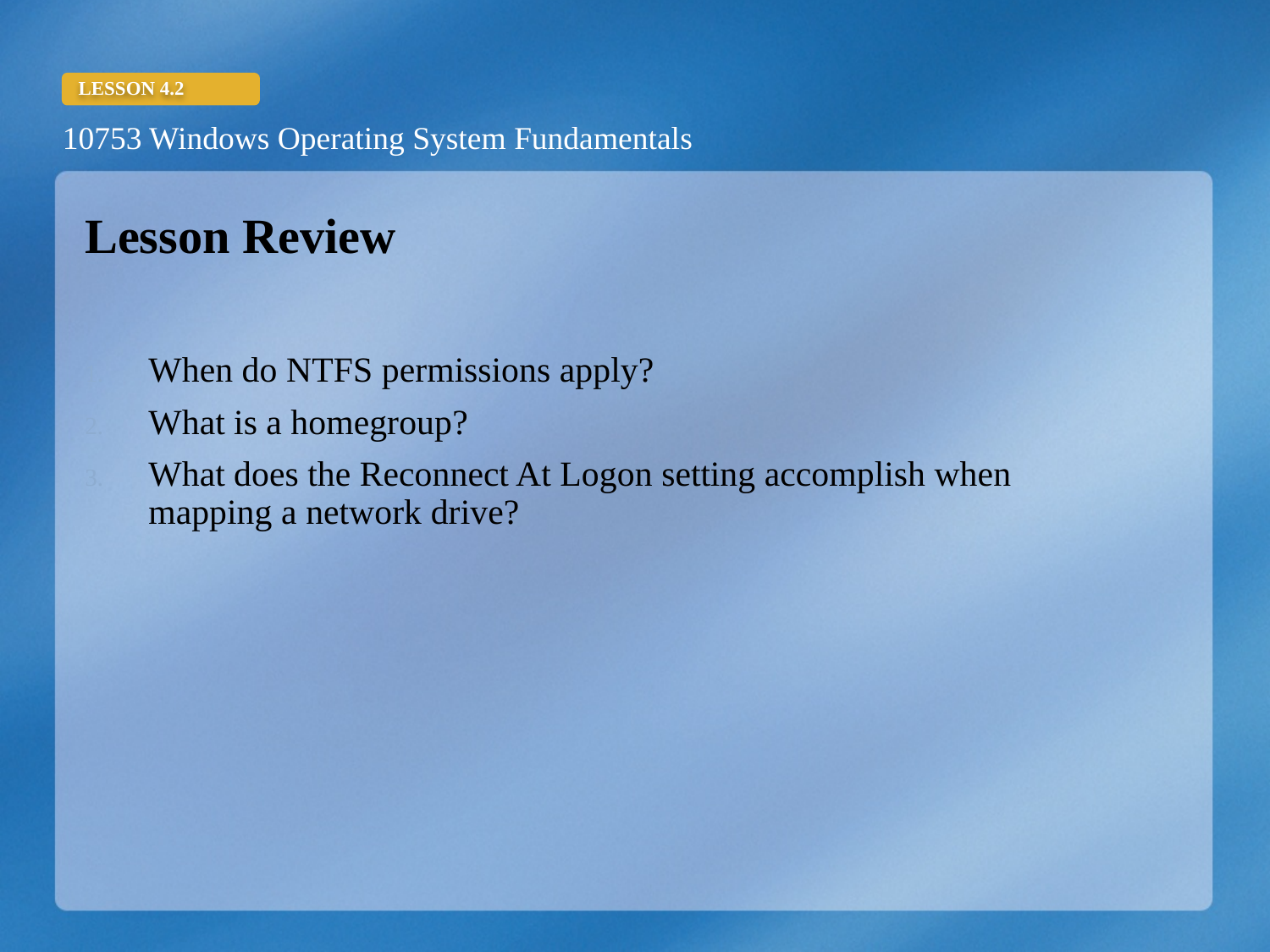

Lesson Review

When do NTFS permissions apply?
What is a homegroup?
What does the Reconnect At Logon setting accomplish when mapping a network drive?